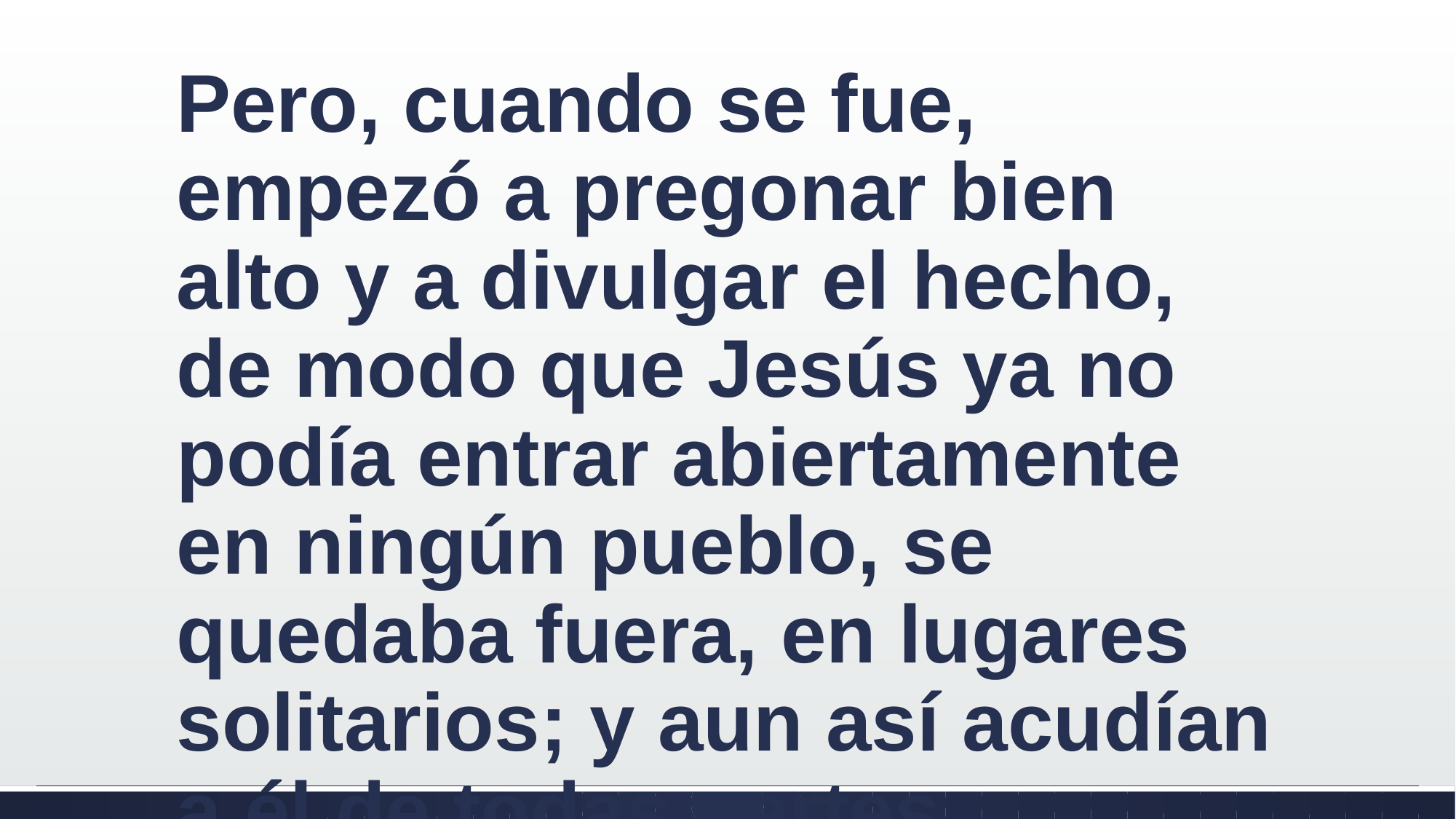

#
Pero, cuando se fue, empezó a pregonar bien alto y a divulgar el hecho, de modo que Jesús ya no podía entrar abiertamente en ningún pueblo, se quedaba fuera, en lugares solitarios; y aun así acudían a él de todas partes.